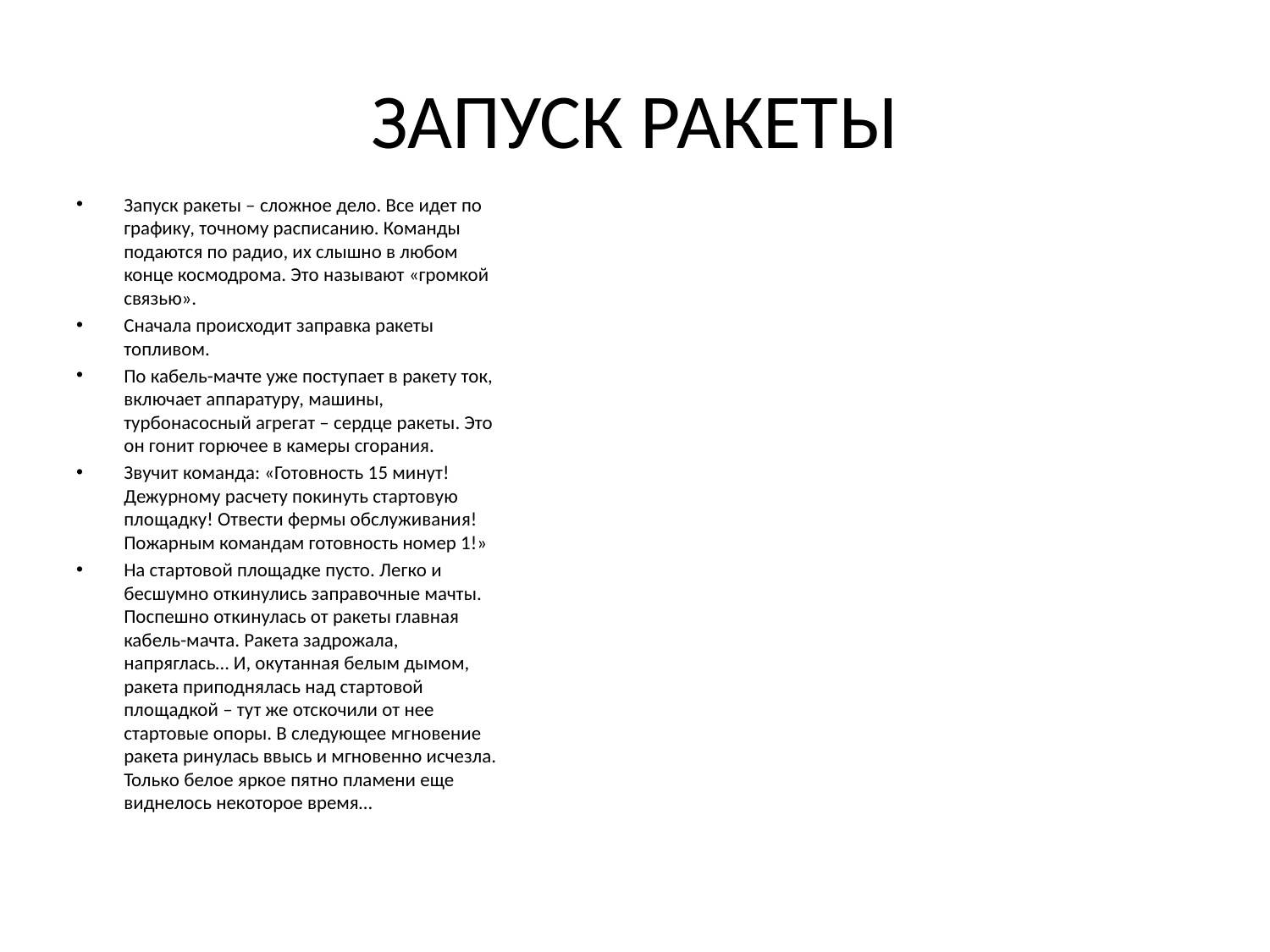

# ЗАПУСК РАКЕТЫ
Запуск ракеты – сложное дело. Все идет по графику, точному расписанию. Команды подаются по радио, их слышно в любом конце космодрома. Это называют «громкой связью».
Сначала происходит заправка ракеты топливом.
По кабель-мачте уже поступает в ракету ток, включает аппаратуру, машины, турбонасосный агрегат – сердце ракеты. Это он гонит горючее в камеры сгорания.
Звучит команда: «Готовность 15 минут! Дежурному расчету покинуть стартовую площадку! Отвести фермы обслуживания! Пожарным командам готовность номер 1!»
На стартовой площадке пусто. Легко и бесшумно откинулись заправочные мачты. Поспешно откинулась от ракеты главная кабель-мачта. Ракета задрожала, напряглась… И, окутанная белым дымом, ракета приподнялась над стартовой площадкой – тут же отскочили от нее стартовые опоры. В следующее мгновение ракета ринулась ввысь и мгновенно исчезла. Только белое яркое пятно пламени еще виднелось некоторое время…